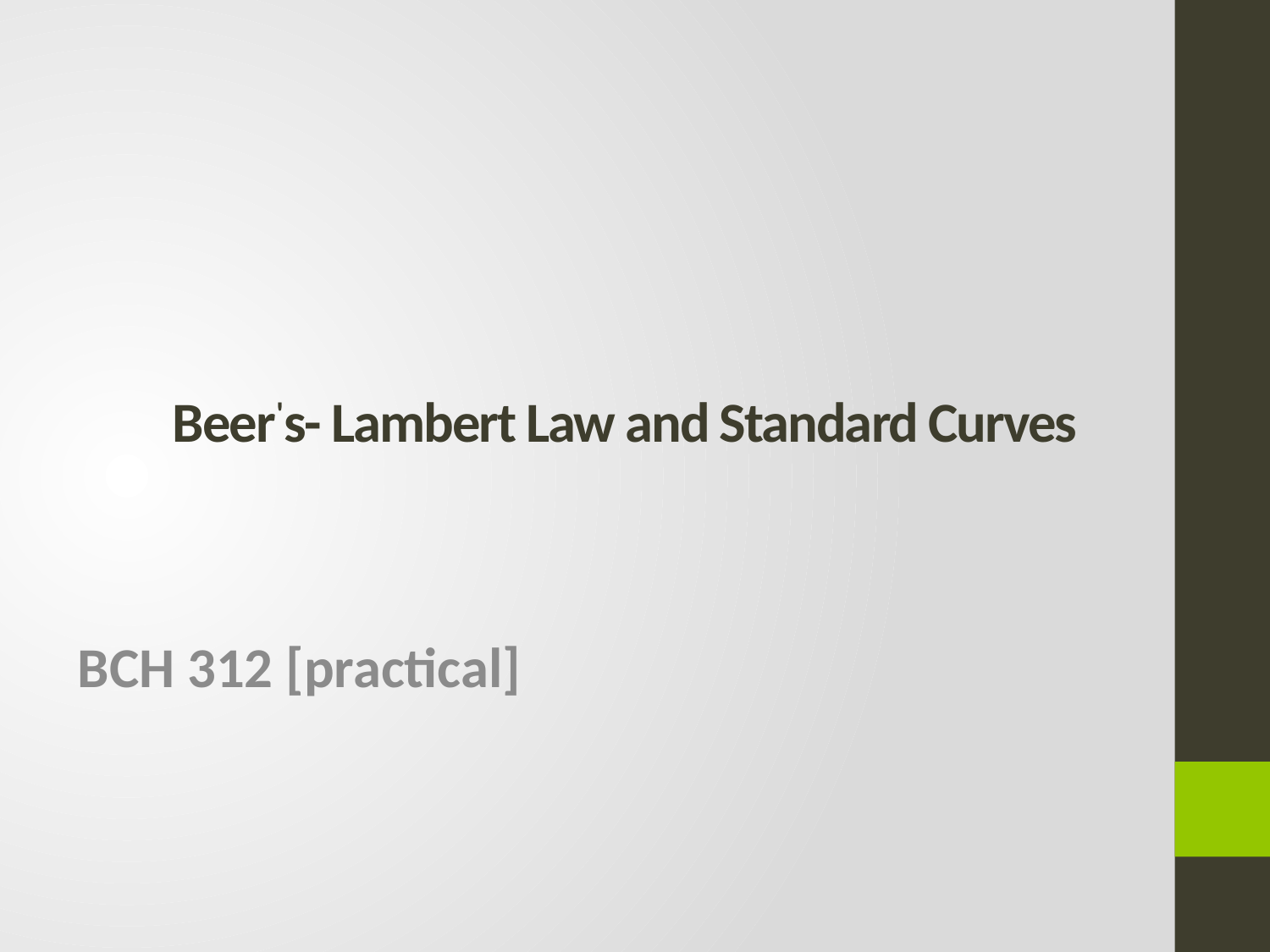

# Beer's- Lambert Law and Standard Curves

BCH 312 [practical]